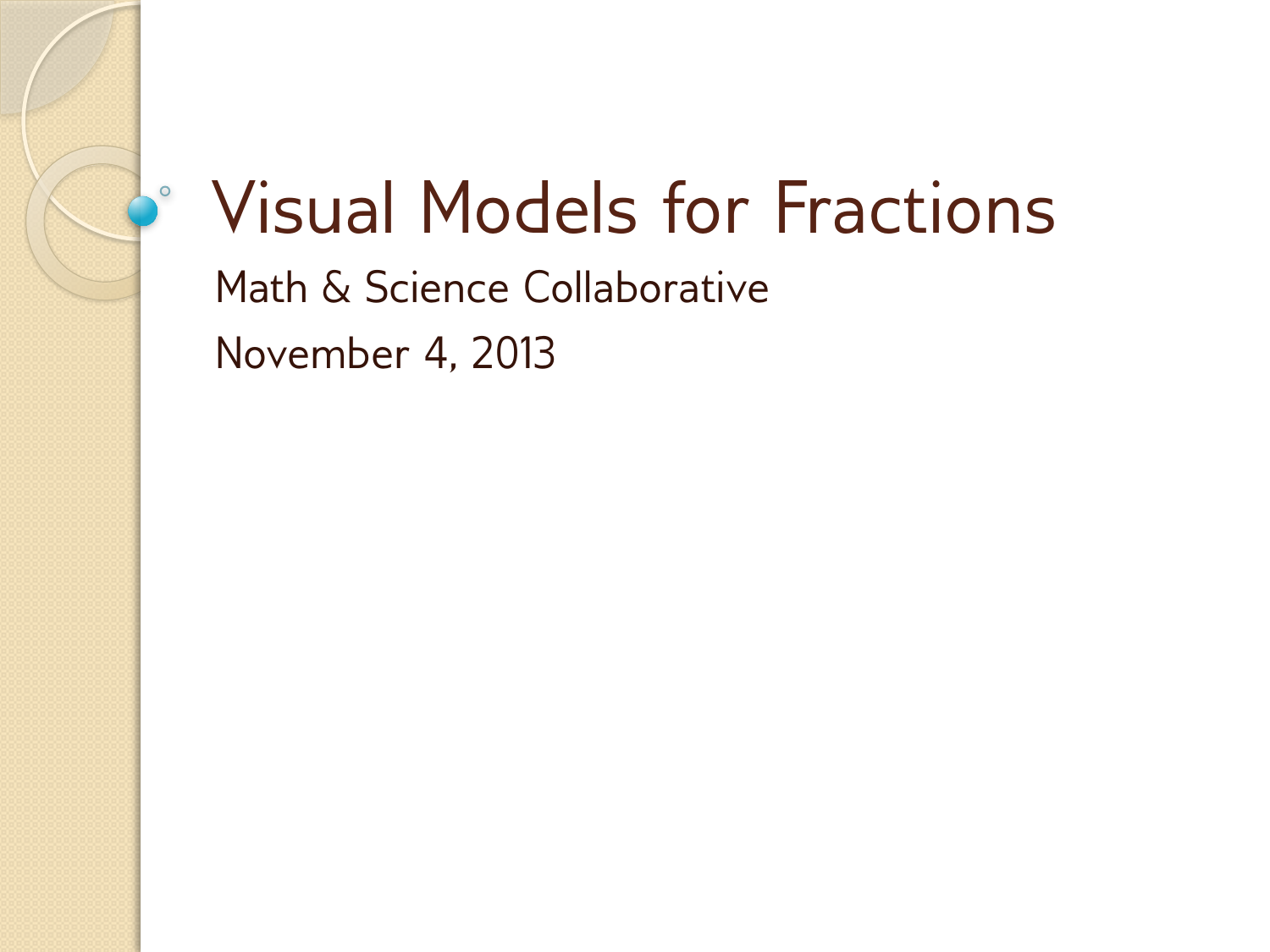

# Visual Models for Fractions
Math & Science Collaborative
November 4, 2013